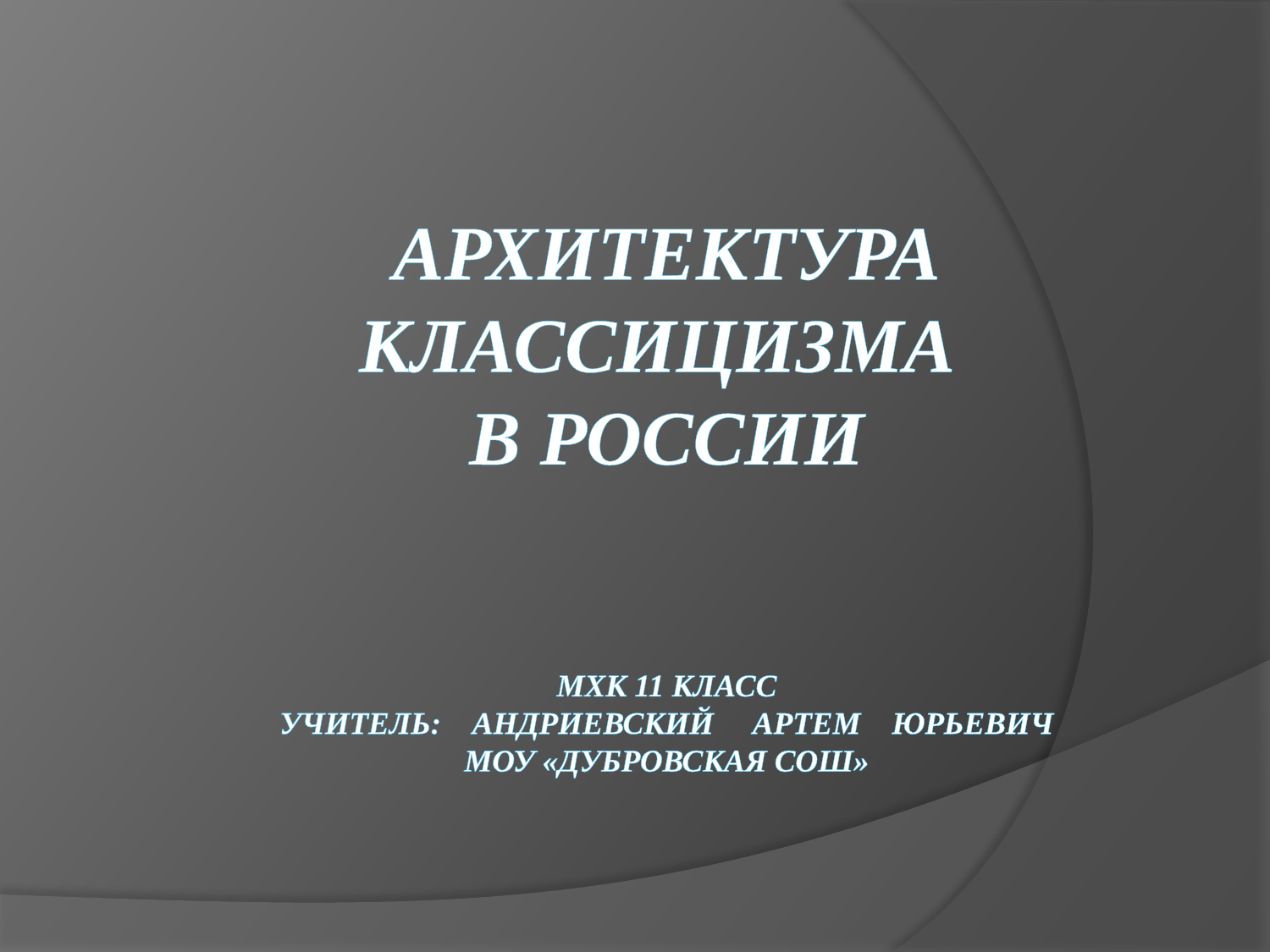

# Архитектура классицизма в России МХК 11 класс Учитель:    Андриевский     Артем    Юрьевич МОУ «Дубровская СОШ»